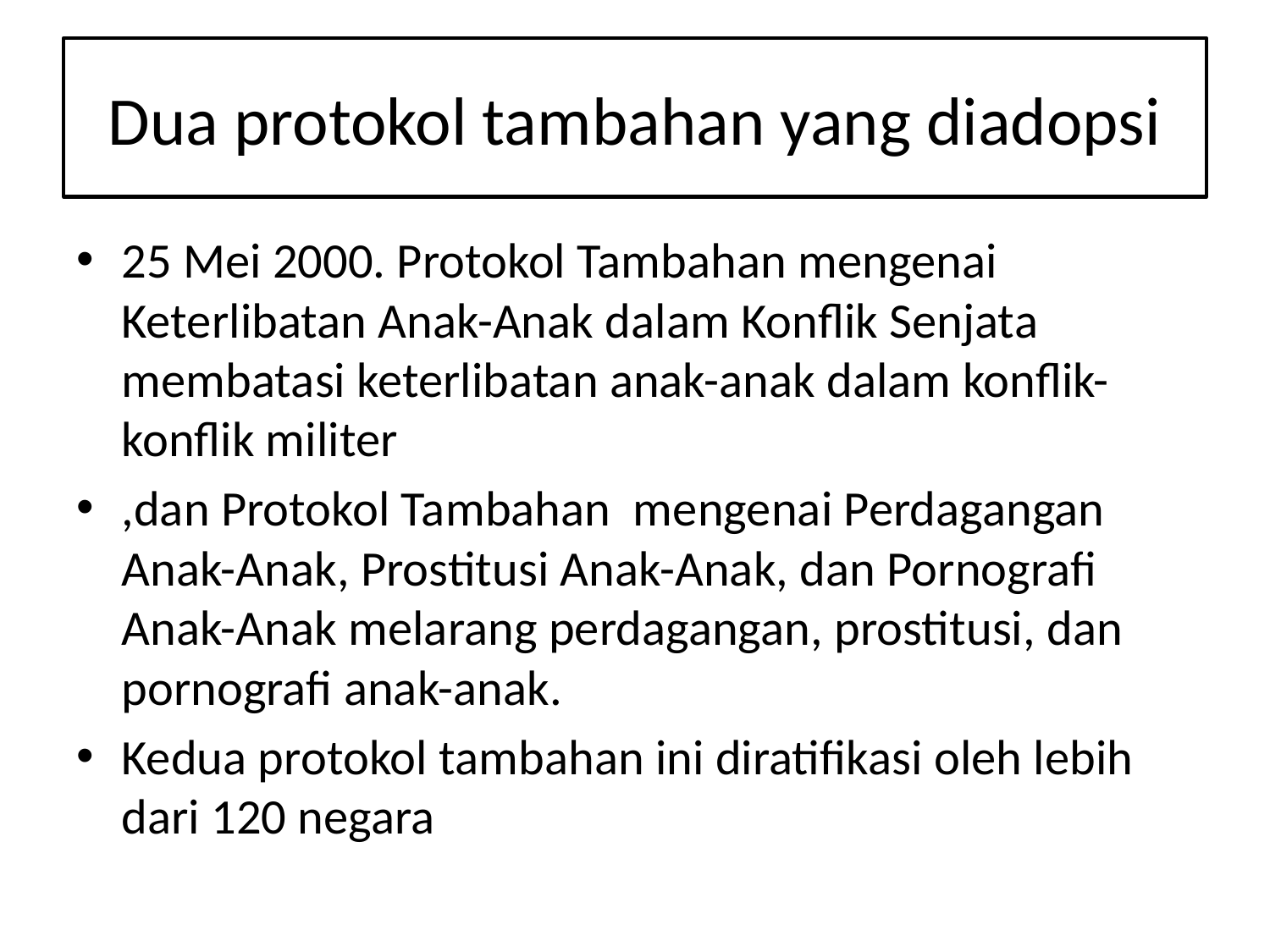

# Dua protokol tambahan yang diadopsi
25 Mei 2000. Protokol Tambahan mengenai Keterlibatan Anak-Anak dalam Konflik Senjata membatasi keterlibatan anak-anak dalam konflik-konflik militer
,dan Protokol Tambahan  mengenai Perdagangan Anak-Anak, Prostitusi Anak-Anak, dan Pornografi Anak-Anak melarang perdagangan, prostitusi, dan pornografi anak-anak.
Kedua protokol tambahan ini diratifikasi oleh lebih dari 120 negara